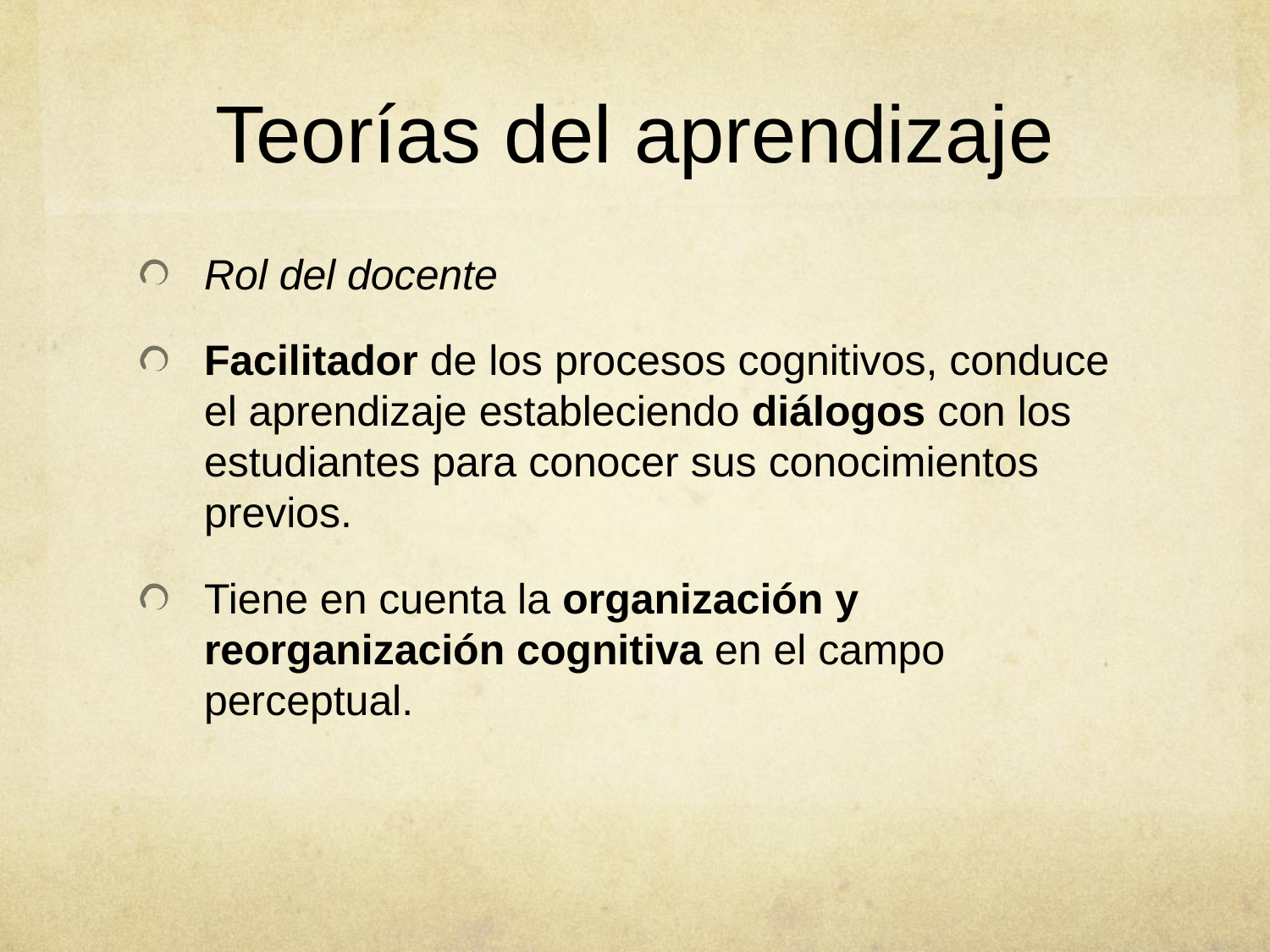

# Teorías del aprendizaje
Rol del docente
Facilitador de los procesos cognitivos, conduce el aprendizaje estableciendo diálogos con los estudiantes para conocer sus conocimientos previos.
Tiene en cuenta la organización y reorganización cognitiva en el campo perceptual.